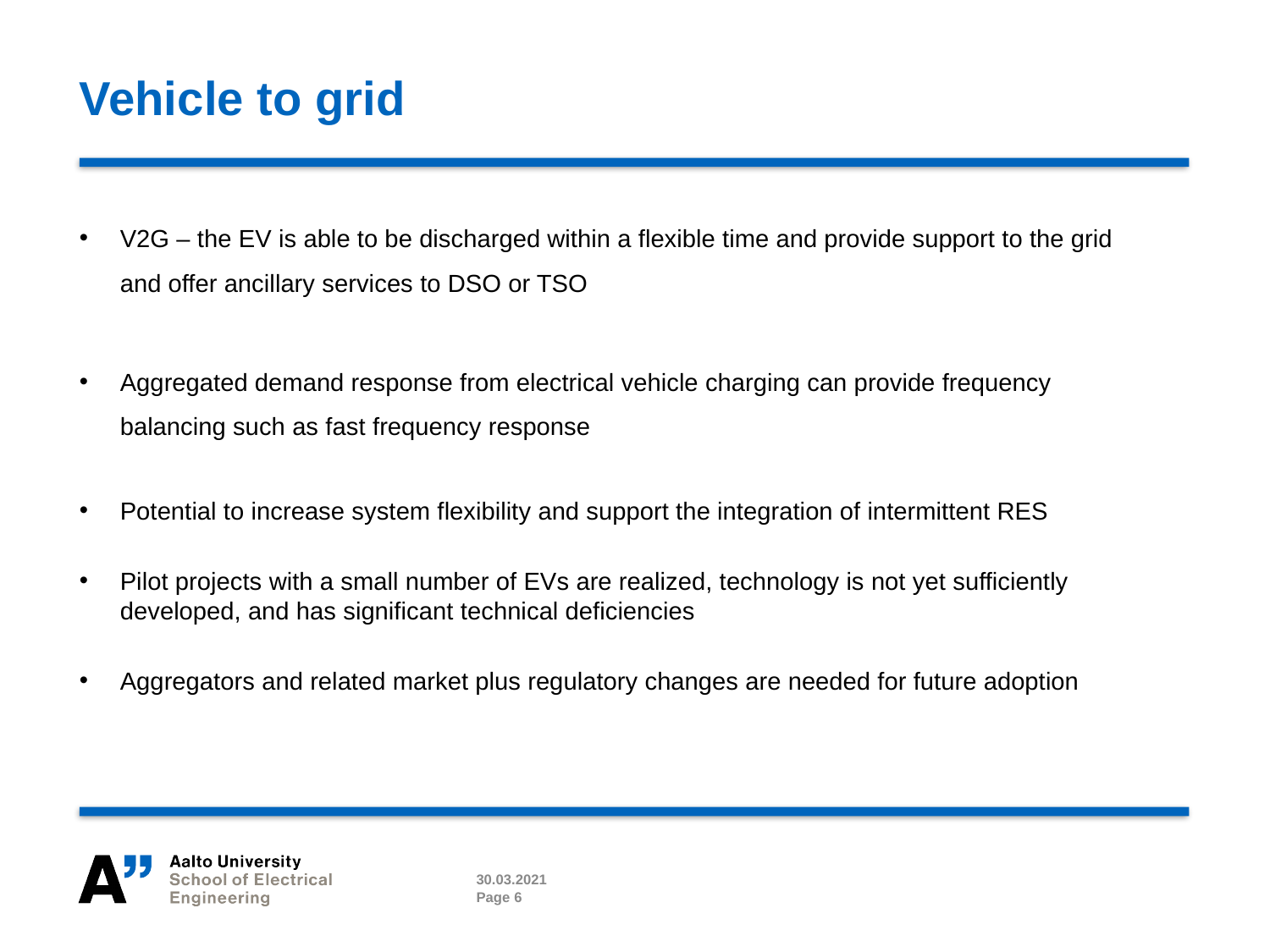

# Vehicle to grid
V2G – the EV is able to be discharged within a flexible time and provide support to the grid and offer ancillary services to DSO or TSO

Aggregated demand response from electrical vehicle charging can provide frequency balancing such as fast frequency response

Potential to increase system flexibility and support the integration of intermittent RES

Pilot projects with a small number of EVs are realized, technology is not yet sufficiently developed, and has significant technical deficiencies

Aggregators and related market plus regulatory changes are needed for future adoption

30.03.2021
Page 6